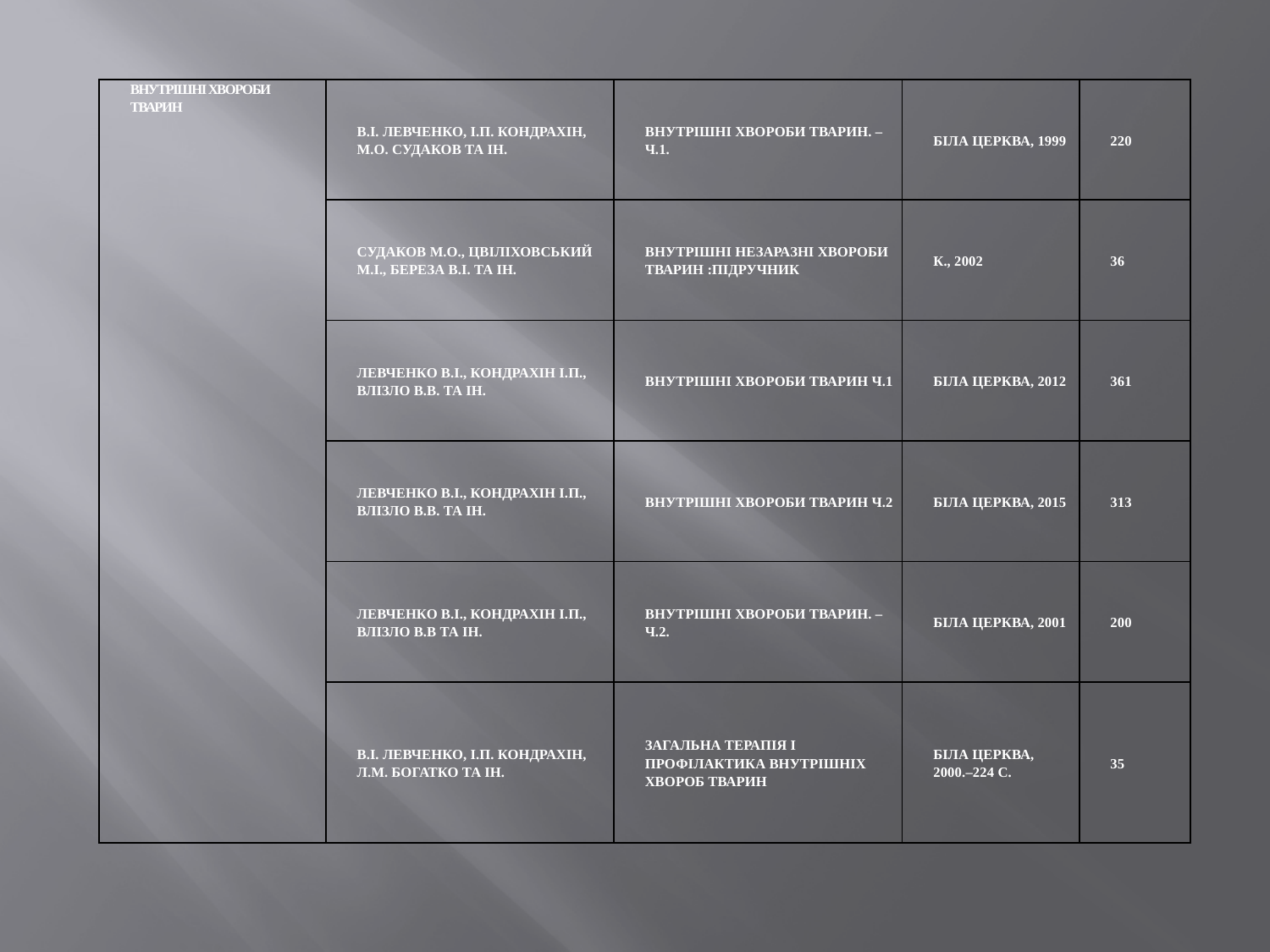

| Внутрішні хвороби тварин | В.І. Левченко, І.П. Кондрахін, М.О. Судаков та ін. | Внутрішні хвороби тварин. – Ч.1. | Біла Церква, 1999 | 220 |
| --- | --- | --- | --- | --- |
|  | судаков м.о., цвіліховський м.і., береза в.і. та ін. | внутрішні незаразні хвороби тварин :підручник | к., 2002 | 36 |
|  | левченко в.і., кондрахін і.п., влізло в.в. та ін. | внутрішні хвороби тварин ч.1 | біла церква, 2012 | 361 |
|  | левченко в.і., кондрахін і.п., влізло в.в. та ін. | внутрішні хвороби тварин ч.2 | біла церква, 2015 | 313 |
|  | Левченко В.І., Кондрахін І.П., Влізло В.В та ін. | Внутрішні хвороби тварин. – Ч.2. | Біла Церква, 2001 | 200 |
|  | В.І. Левченко, І.П. Кондрахін, Л.М. Богатко та ін. | Загальна терапія і профілактика внутрішніх хвороб тварин | Біла Церква, 2000.–224 с. | 35 |